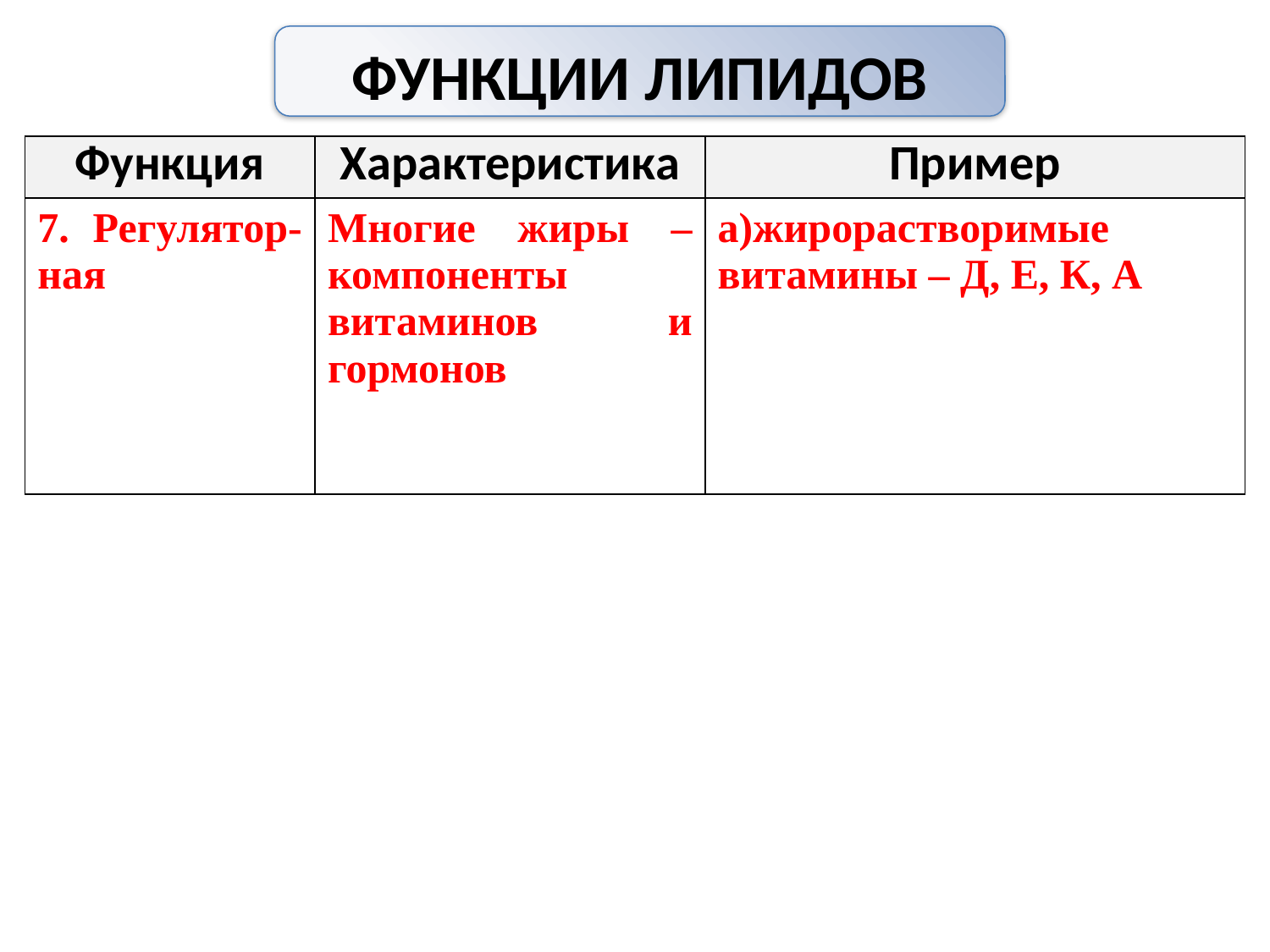

ФУНКЦИИ ЛИПИДОВ
| Функция | Характеристика | Пример |
| --- | --- | --- |
| 7. Регулятор-ная | Многие жиры – компоненты витаминов и гормонов | а)жирорастворимые витамины – Д, Е, К, А |